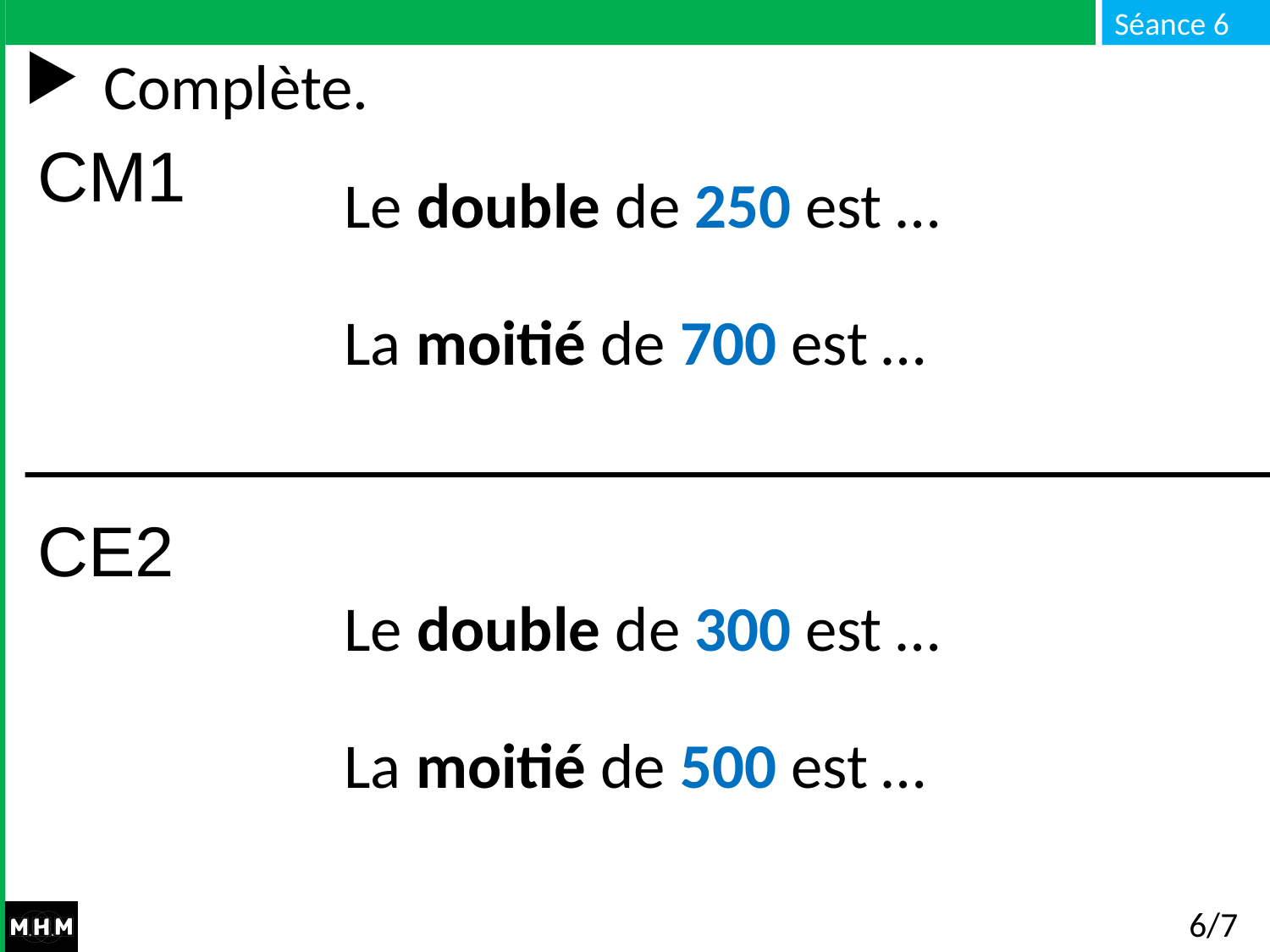

# Complète.
CM1
Le double de 250 est …

La moitié de 700 est …

CE2
Le double de 300 est …

La moitié de 500 est …
6/7